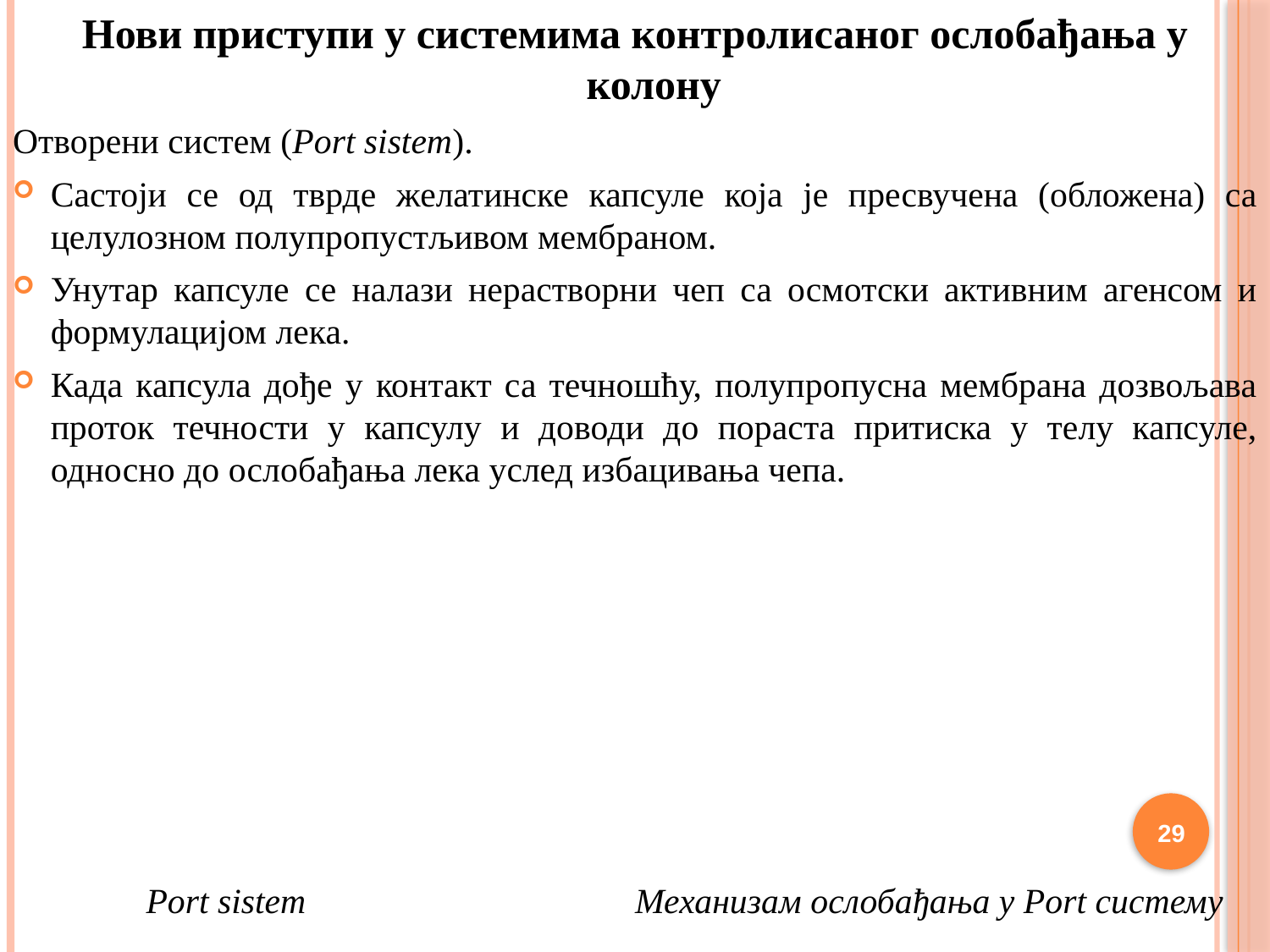

Нови приступи у системима контролисаног ослобађања у колону
Отворени систем (Port sistem).
Састоји се од тврде желатинске капсуле која је пресвучена (обложена) са целулозном полупропустљивом мембраном.
Унутар капсуле се налази нерастворни чеп са осмотски активним агенсом и формулацијом лека.
Када капсула дође у контакт са течношћу, полупропусна мембрана дозвољава проток течности у капсулу и доводи до пораста притиска у телу капсуле, односно до ослобађања лека услед избацивања чепа.

               Port sistem                                     Механизам ослобађања у Port систему

29